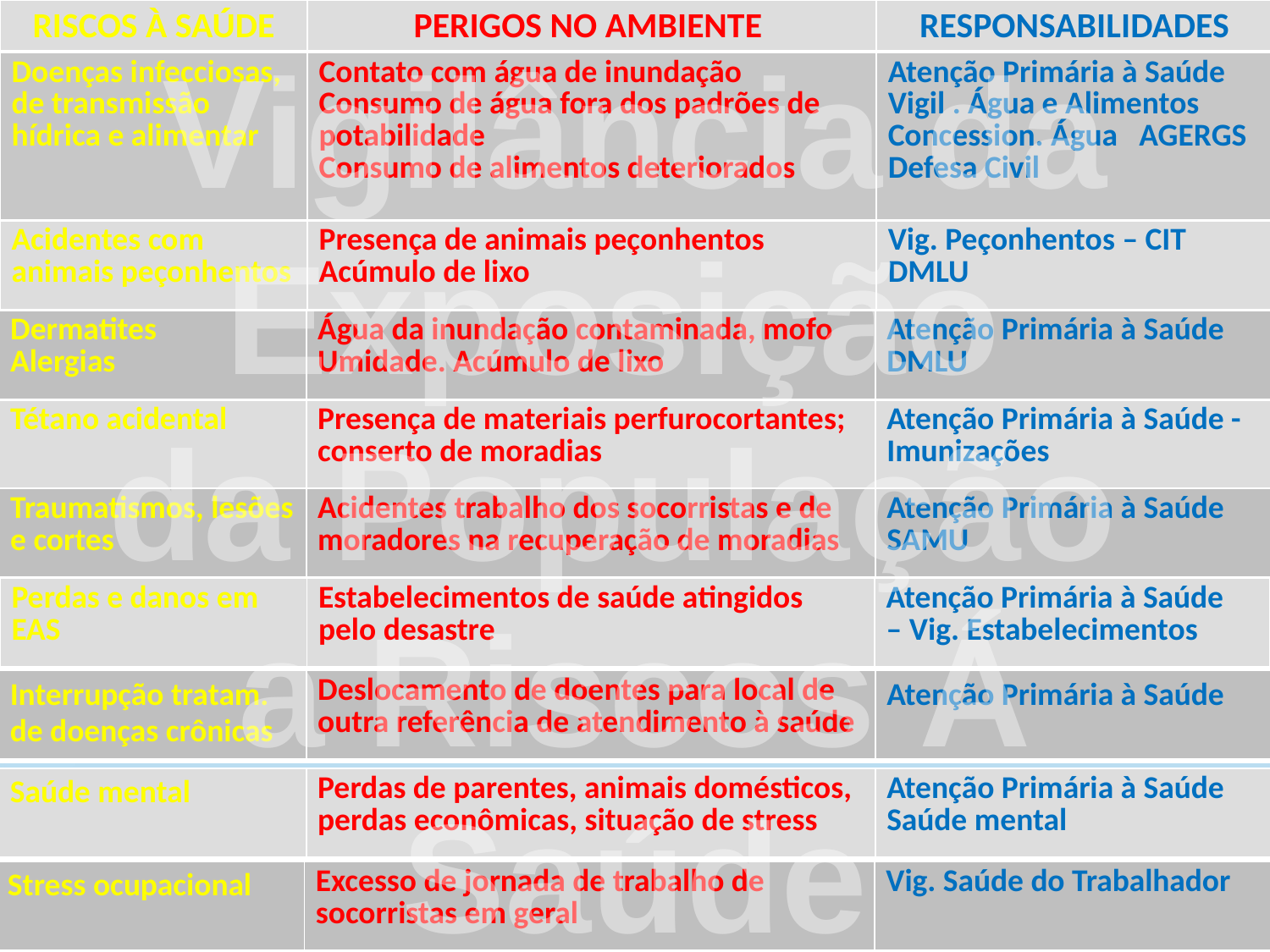

| RISCOS À SAÚDE | PERIGOS NO AMBIENTE | RESPONSABILIDADES |
| --- | --- | --- |
Vigilância da Exposição
da População
a Riscos Á Saúde
| Doenças infecciosas, de transmissão hídrica e alimentar | Contato com água de inundação Consumo de água fora dos padrões de potabilidade Consumo de alimentos deteriorados | Atenção Primária à Saúde Vigil . Água e Alimentos Concession. Água AGERGS Defesa Civil |
| --- | --- | --- |
| Acidentes com animais peçonhentos | Presença de animais peçonhentos Acúmulo de lixo | Vig. Peçonhentos – CIT DMLU |
| --- | --- | --- |
| Dermatites Alergias | Água da inundação contaminada, mofo Umidade. Acúmulo de lixo | Atenção Primária à Saúde DMLU |
| --- | --- | --- |
| Tétano acidental | Presença de materiais perfurocortantes; conserto de moradias | Atenção Primária à Saúde - Imunizações |
| --- | --- | --- |
| Traumatismos, lesões e cortes | Acidentes trabalho dos socorristas e de moradores na recuperação de moradias | Atenção Primária à Saúde SAMU |
| --- | --- | --- |
| Perdas e danos em EAS | Estabelecimentos de saúde atingidos pelo desastre | Atenção Primária à Saúde – Vig. Estabelecimentos |
| --- | --- | --- |
| Interrupção tratam. de doenças crônicas | Deslocamento de doentes para local de outra referência de atendimento à saúde | Atenção Primária à Saúde |
| --- | --- | --- |
| Saúde mental | Perdas de parentes, animais domésticos, perdas econômicas, situação de stress | Atenção Primária à Saúde Saúde mental |
| --- | --- | --- |

| Stress ocupacional | Excesso de jornada de trabalho de socorristas em geral | Vig. Saúde do Trabalhador |
| --- | --- | --- |